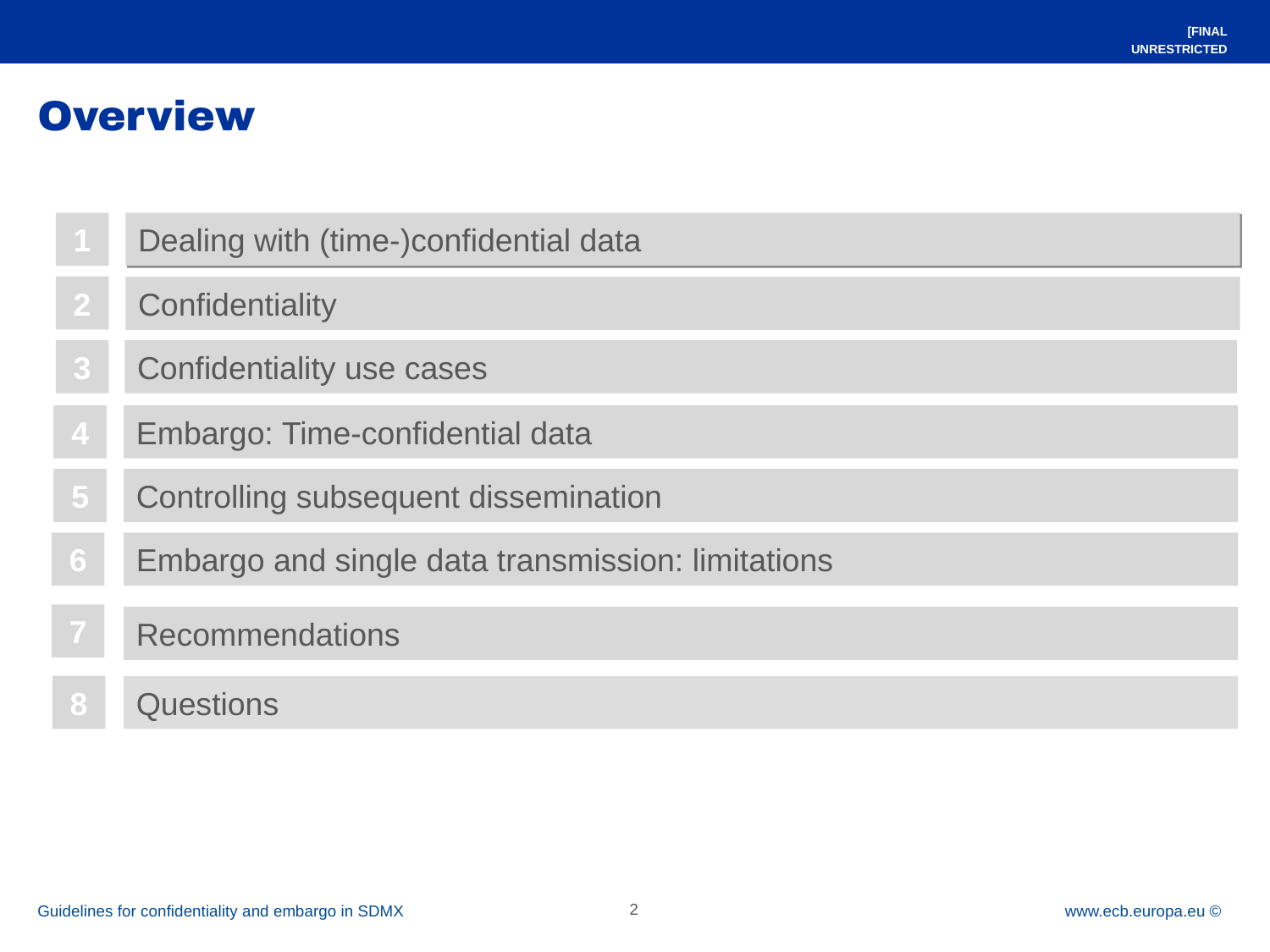

[FINAL

UNRESTRICTED
# Overview
1
Dealing with (time-)confidential data
2
Confidentiality
3
Confidentiality use cases
4
Embargo: Time-confidential data
5
Controlling subsequent dissemination
6
Embargo and single data transmission: limitations
7
Recommendations
8
Questions
Guidelines for confidentiality and embargo in SDMX
2